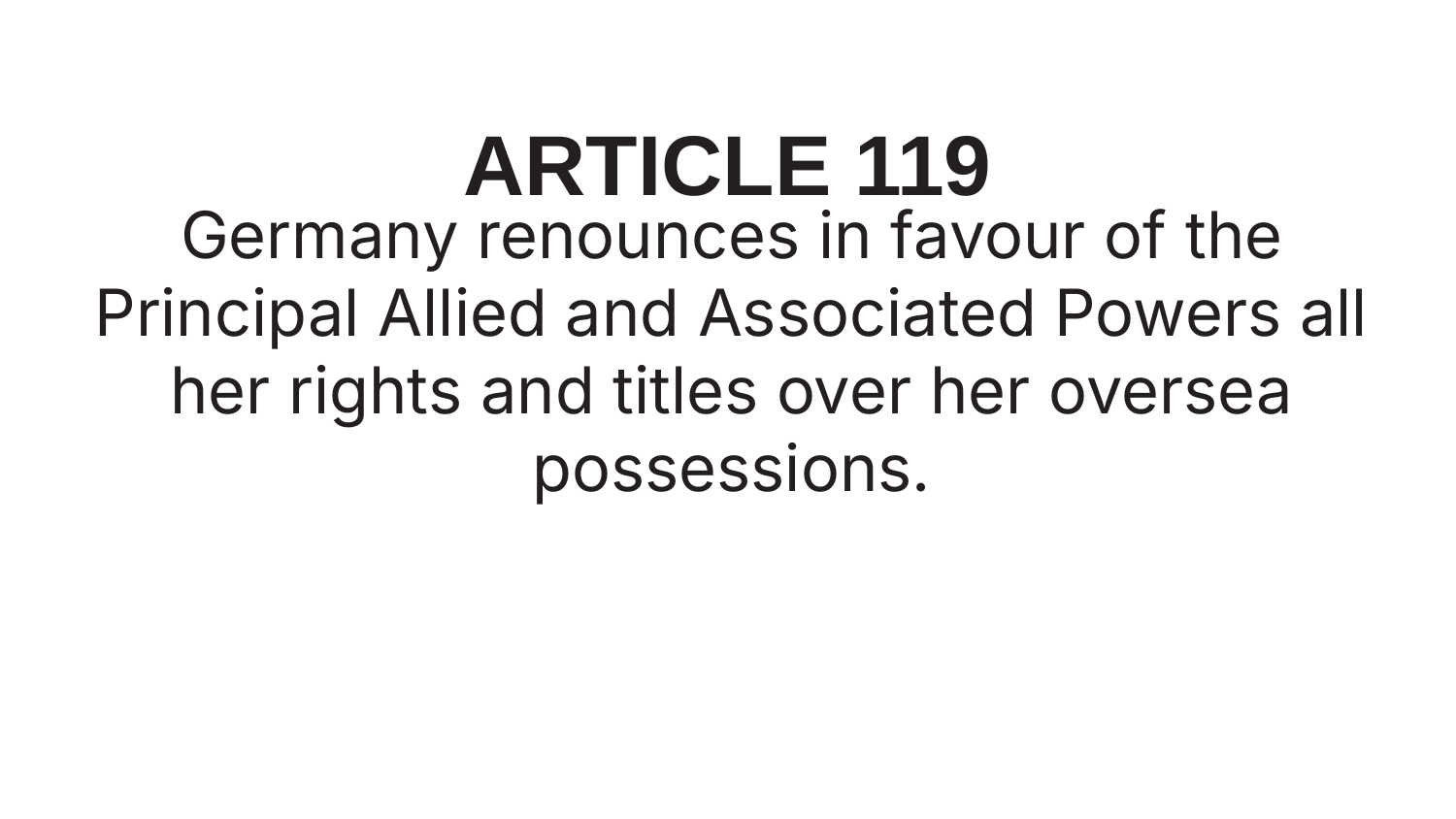

ARTICLE 119
Germany renounces in favour of the Principal Allied and Associated Powers all her rights and titles over her oversea possessions.